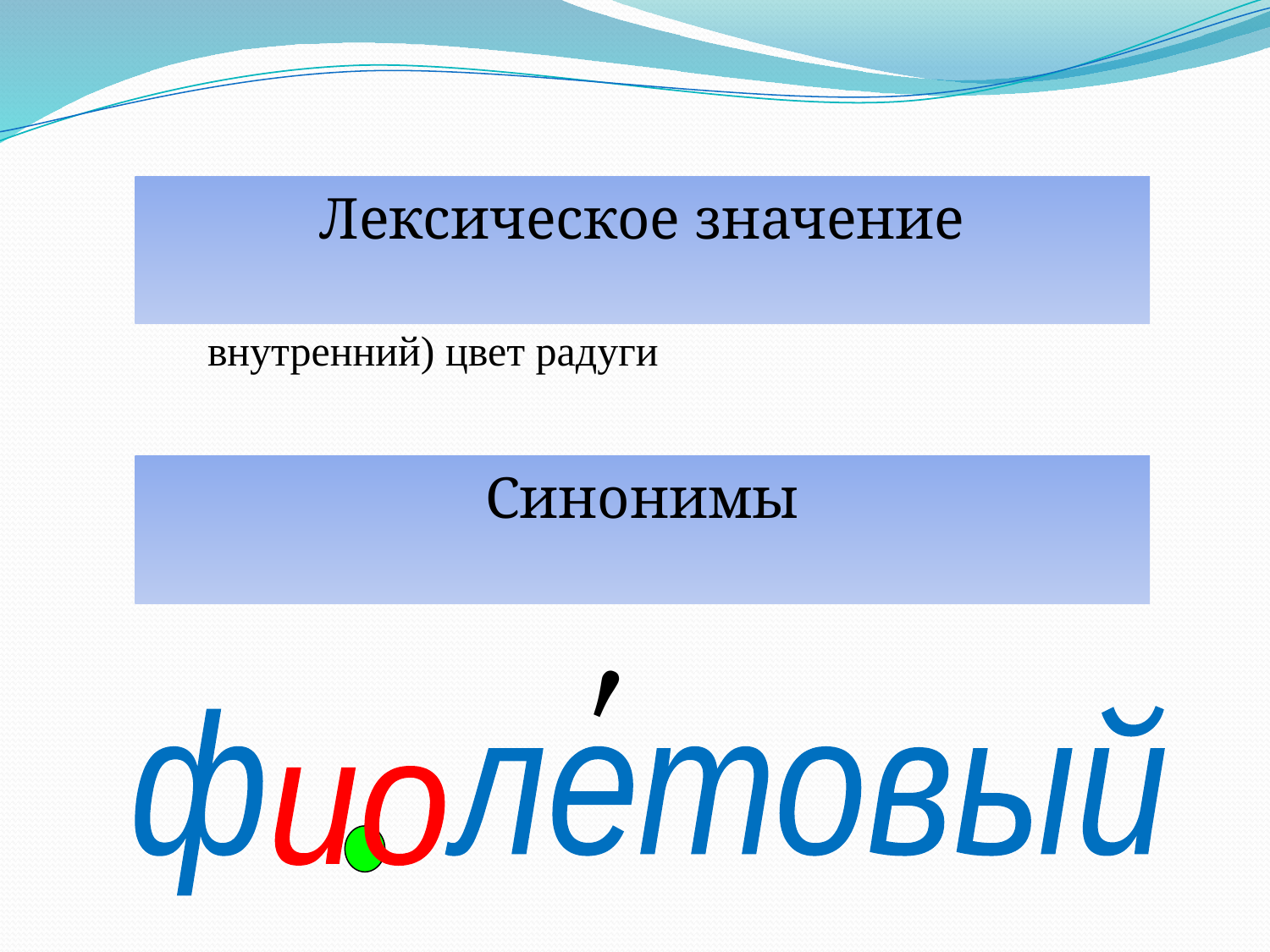

Лексическое значение

Имеющий цвет, получающийся смешением синего цвета с красным, цвет фиалки, седьмой (самый внутренний) цвет радуги
Синонимы

индиго, тёмно-лиловый
′
ф    летовый
ио